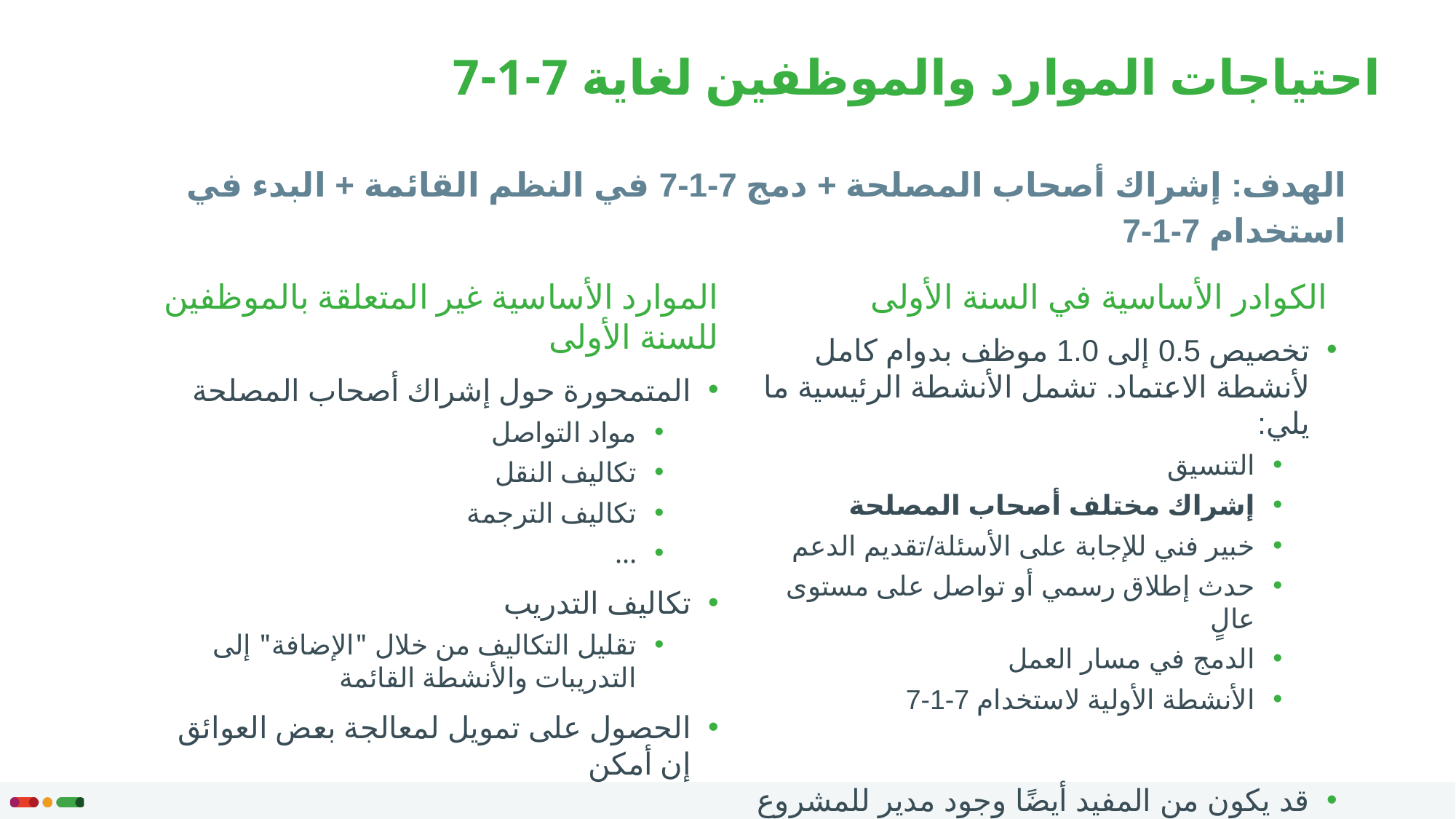

# احتياجات الموارد والموظفين لغاية 7-1-7
الهدف: إشراك أصحاب المصلحة + دمج 7-1-7 في النظم القائمة + البدء في استخدام 7-1-7
الموارد الأساسية غير المتعلقة بالموظفين للسنة الأولى
المتمحورة حول إشراك أصحاب المصلحة
مواد التواصل
تكاليف النقل
تكاليف الترجمة
…
تكاليف التدريب
تقليل التكاليف من خلال "الإضافة" إلى التدريبات والأنشطة القائمة
الحصول على تمويل لمعالجة بعض العوائق إن أمكن

 الكوادر الأساسية في السنة الأولى
تخصيص 0.5 إلى 1.0 موظف بدوام كامل لأنشطة الاعتماد. تشمل الأنشطة الرئيسية ما يلي:
التنسيق
إشراك مختلف أصحاب المصلحة
خبير فني للإجابة على الأسئلة/تقديم الدعم
حدث إطلاق رسمي أو تواصل على مستوى عالٍ
الدمج في مسار العمل
الأنشطة الأولية لاستخدام 7-1-7

قد يكون من المفيد أيضًا وجود مدير للمشروع